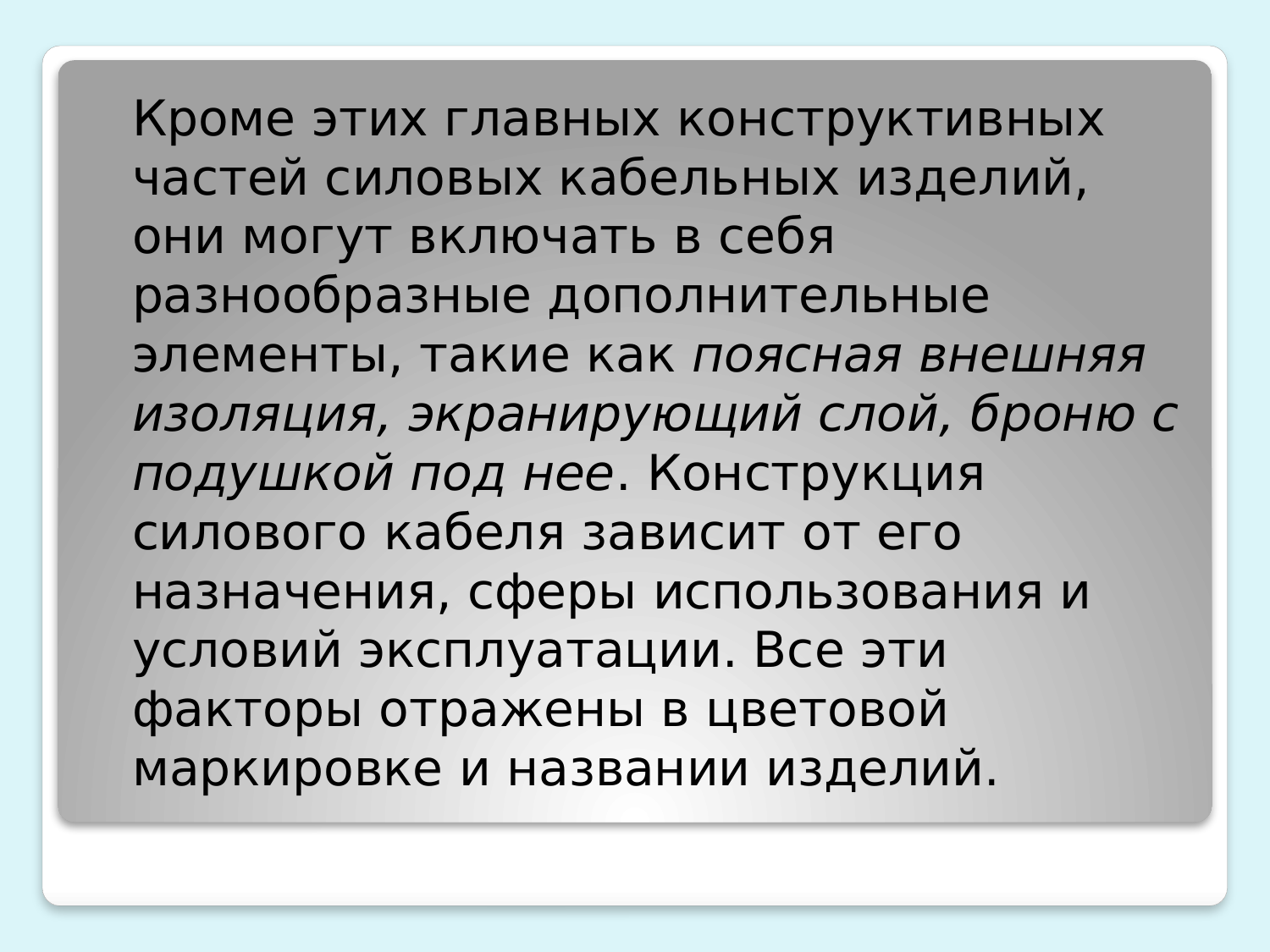

Кроме этих главных конструктивных частей силовых кабельных изделий, они могут включать в себя разнообразные дополнительные элементы, такие как поясная внешняя изоляция, экранирующий слой, броню с подушкой под нее. Конструкция силового кабеля зависит от его назначения, сферы использования и условий эксплуатации. Все эти факторы отражены в цветовой маркировке и названии изделий.

#